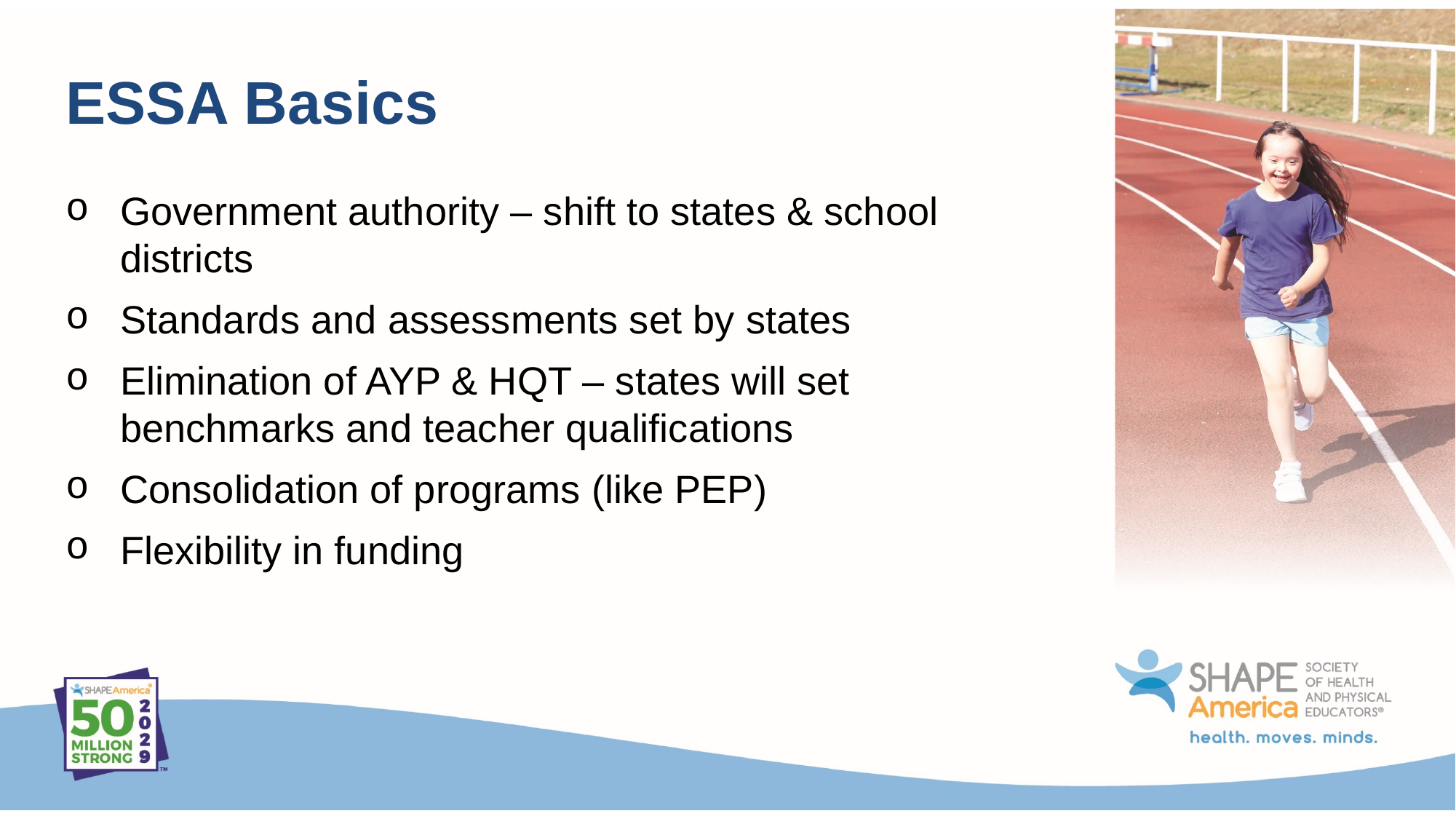

# ESSA Basics
Government authority – shift to states & school districts
Standards and assessments set by states
Elimination of AYP & HQT – states will set benchmarks and teacher qualifications
Consolidation of programs (like PEP)
Flexibility in funding